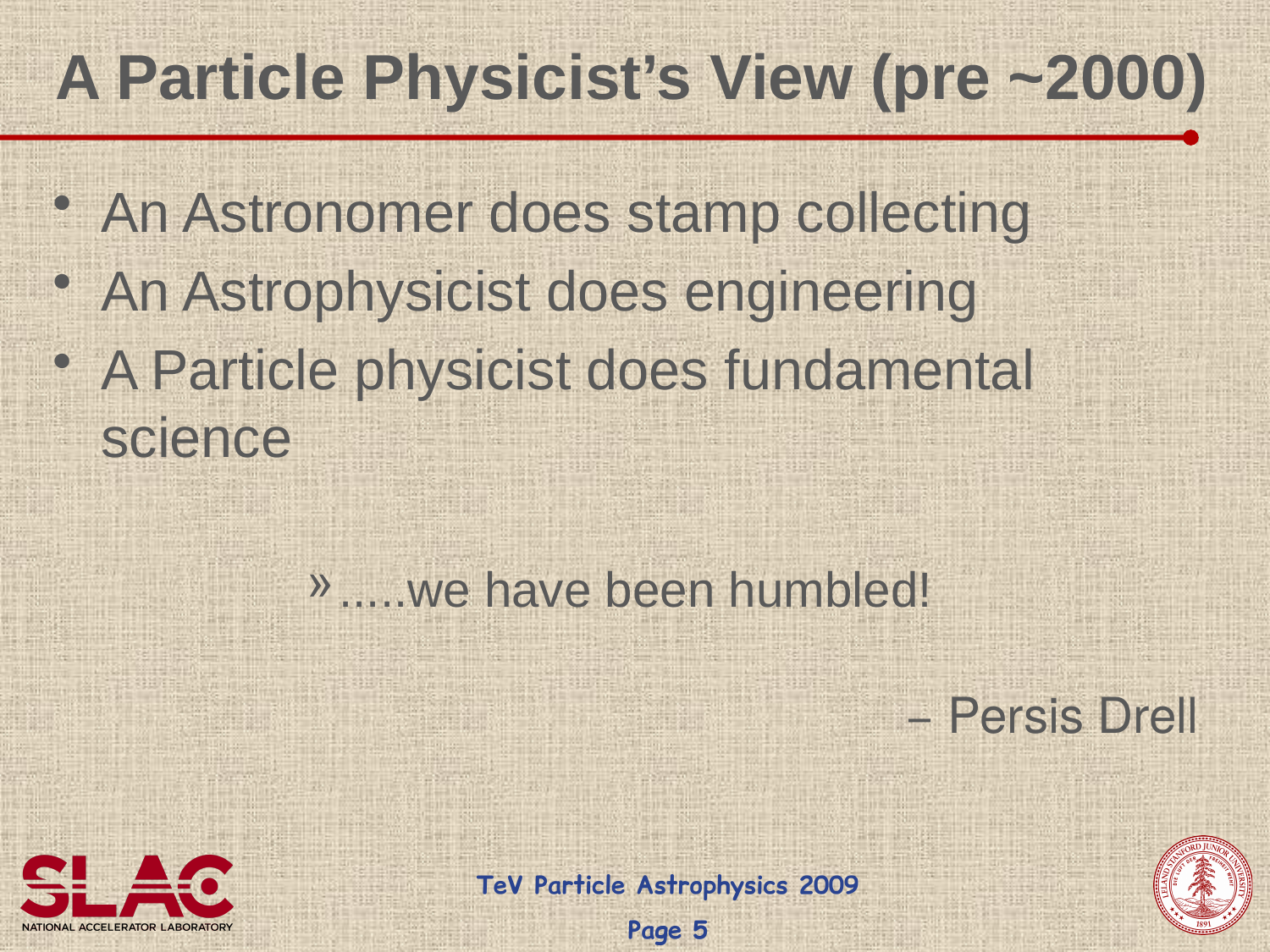

# A Particle Physicist’s View (pre ~2000)
An Astronomer does stamp collecting
An Astrophysicist does engineering
A Particle physicist does fundamental science

.....we have been humbled!

− Persis Drell
TeV Particle Astrophysics 2009
Page 5